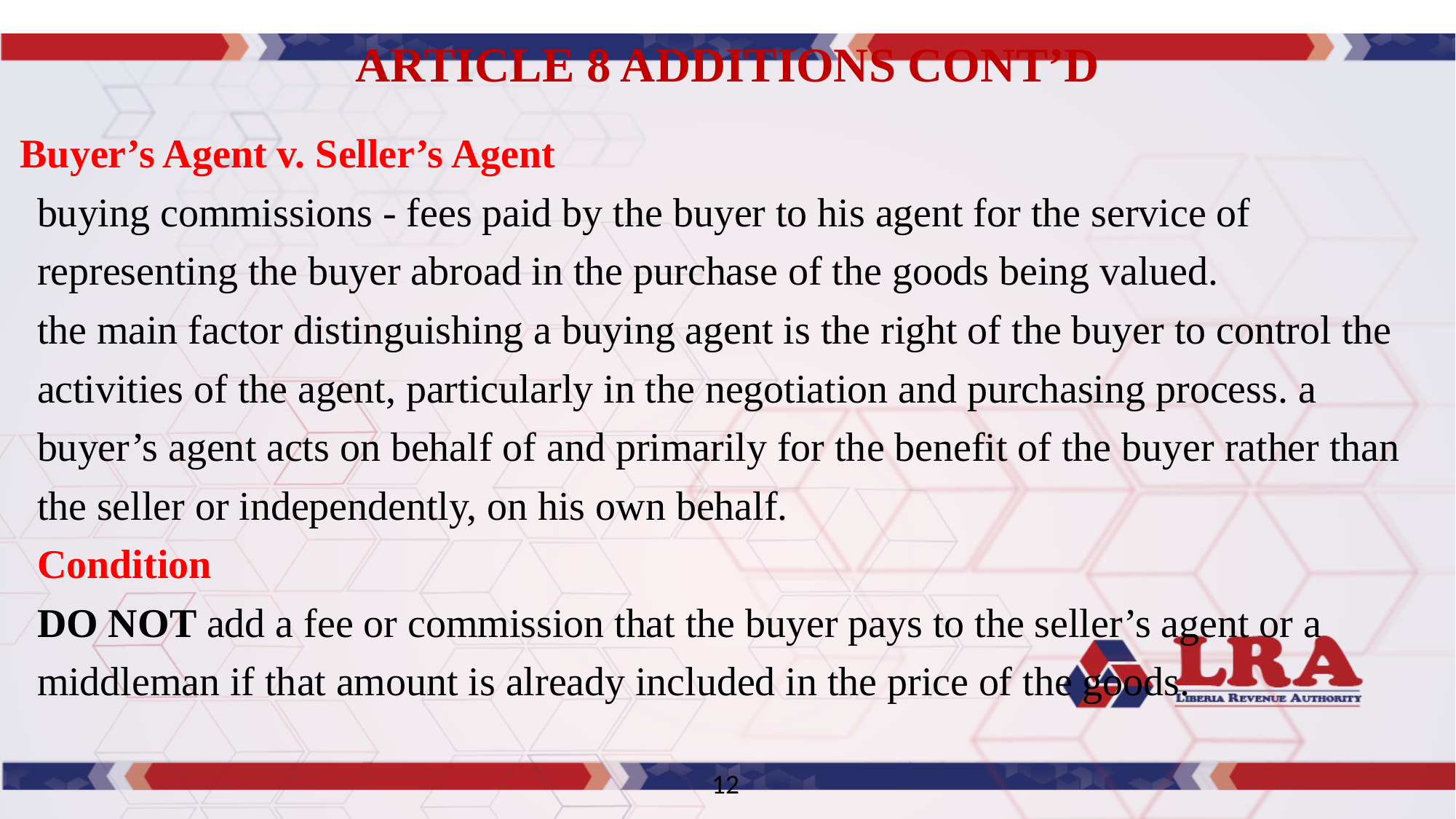

# ARTICLE 8 ADDITIONS CONT’D
 Buyer’s Agent v. Seller’s Agent
buying commissions - fees paid by the buyer to his agent for the service of representing the buyer abroad in the purchase of the goods being valued.
the main factor distinguishing a buying agent is the right of the buyer to control the activities of the agent, particularly in the negotiation and purchasing process. a buyer’s agent acts on behalf of and primarily for the benefit of the buyer rather than the seller or independently, on his own behalf.
Condition
DO NOT add a fee or commission that the buyer pays to the seller’s agent or a middleman if that amount is already included in the price of the goods.
12